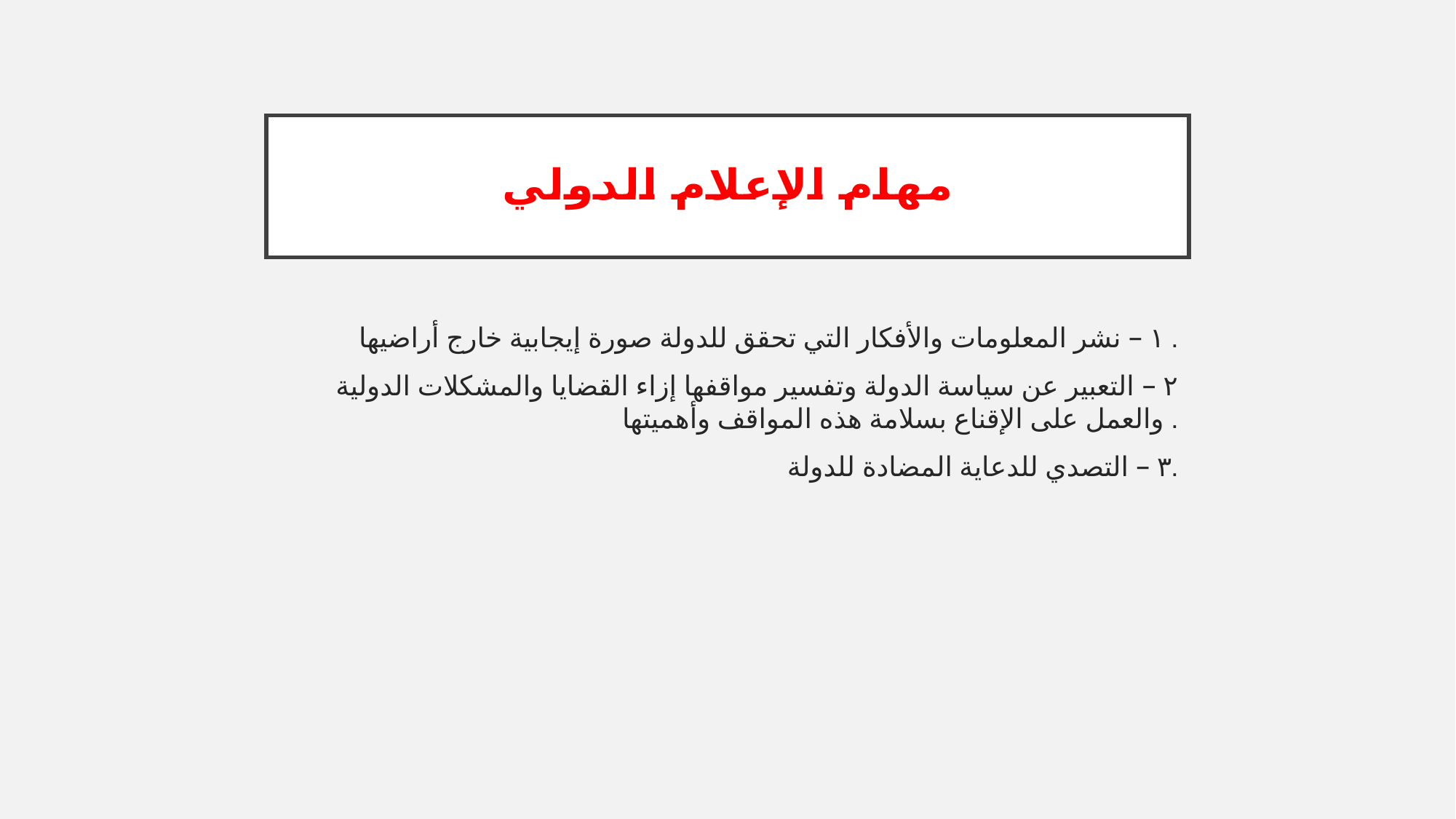

# مهام الإعلام الدولي
١ – نشر المعلومات والأفكار التي تحقق للدولة صورة إيجابية خارج أراضيها .
٢ – التعبير عن سياسة الدولة وتفسير مواقفها إزاء القضايا والمشكلات الدولية والعمل على الإقناع بسلامة هذه المواقف وأهميتها .
٣ – التصدي للدعاية المضادة للدولة.